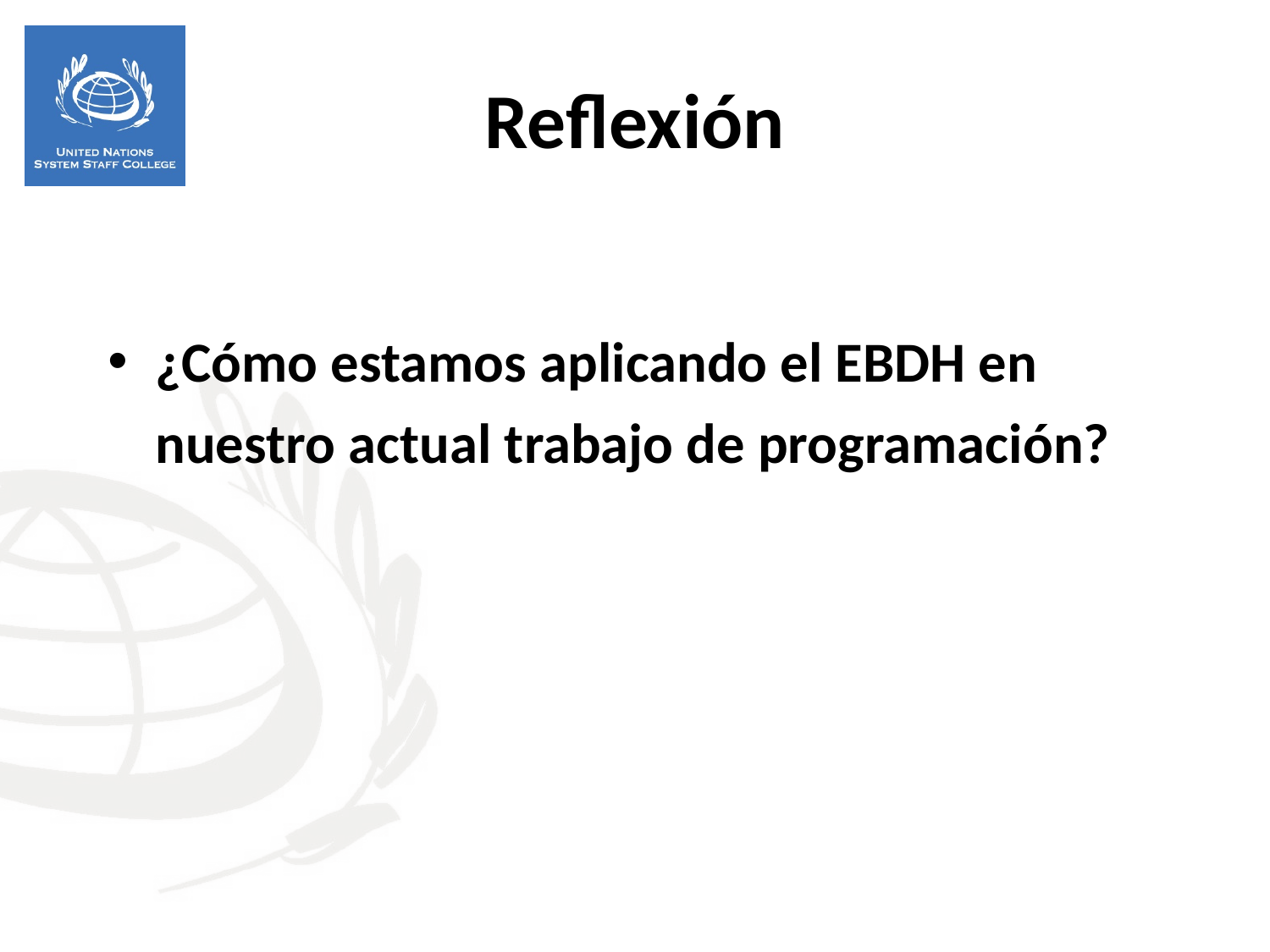

Reflexión
¿Cómo estamos aplicando el EBDH en nuestro actual trabajo de programación?